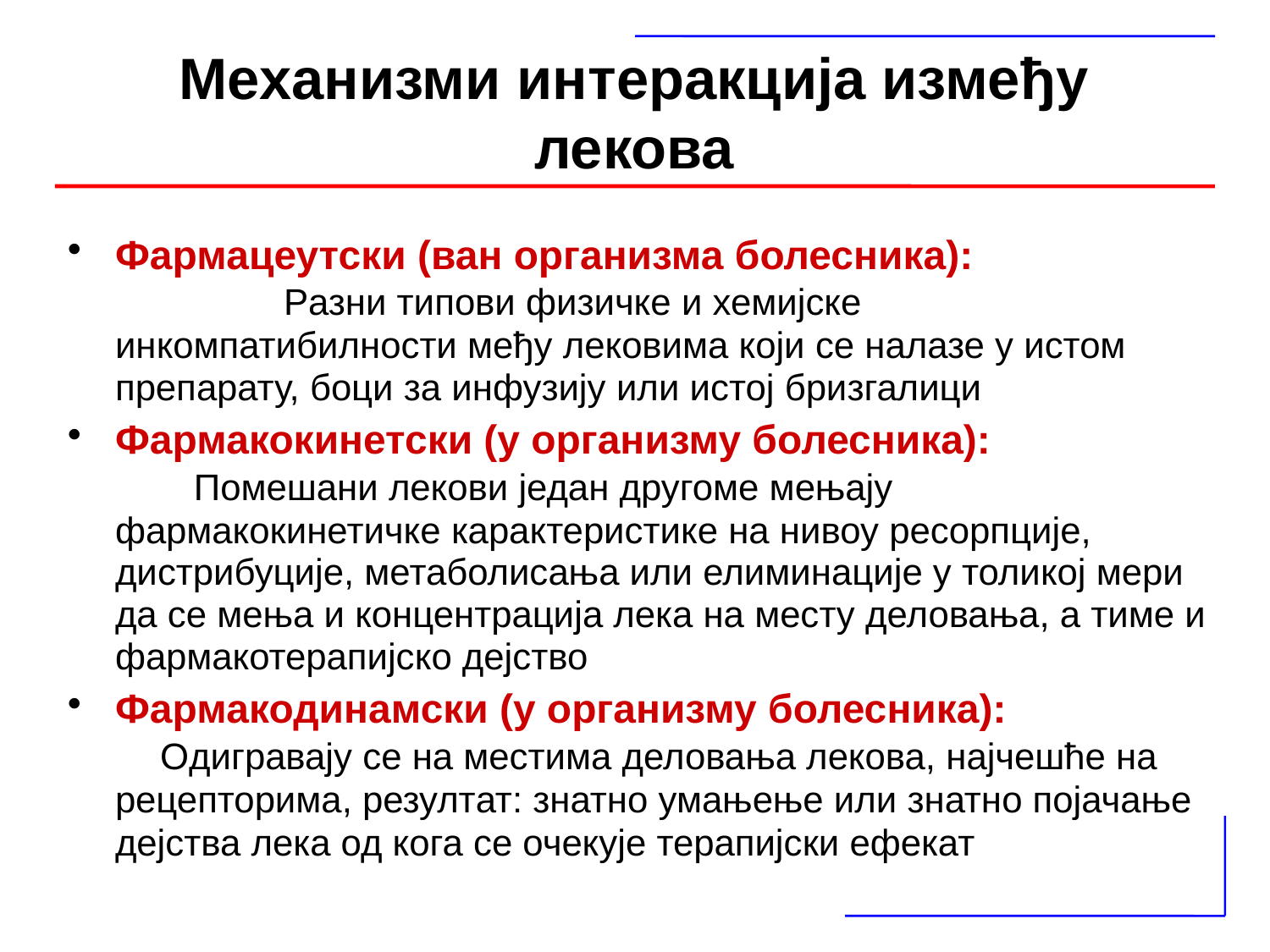

# Механизми интеракција између лекова
Фармацеутски (ван организма болесника):                                     Разни типови физичке и хемијске инкомпатибилности међу лековима који се налазе у истом препарату, боци за инфузију или истој бризгалици
Фармакокинетски (у организму болесника):                           Помешани лекови један другоме мењају фармакокинетичке карактеристике на нивоу ресорпције, дистрибуције, метаболисања или елиминације у толикој мери да се мења и концентрација лека на месту деловања, а тиме и фармакотерапијско дејство
Фармакодинамски (у организму болесника):                       Одигравају се на местима деловања лекова, најчешће на рецепторима, резултат: знатно умањење или знатно појачање дејства лека од кога се очекује терапијски ефекат